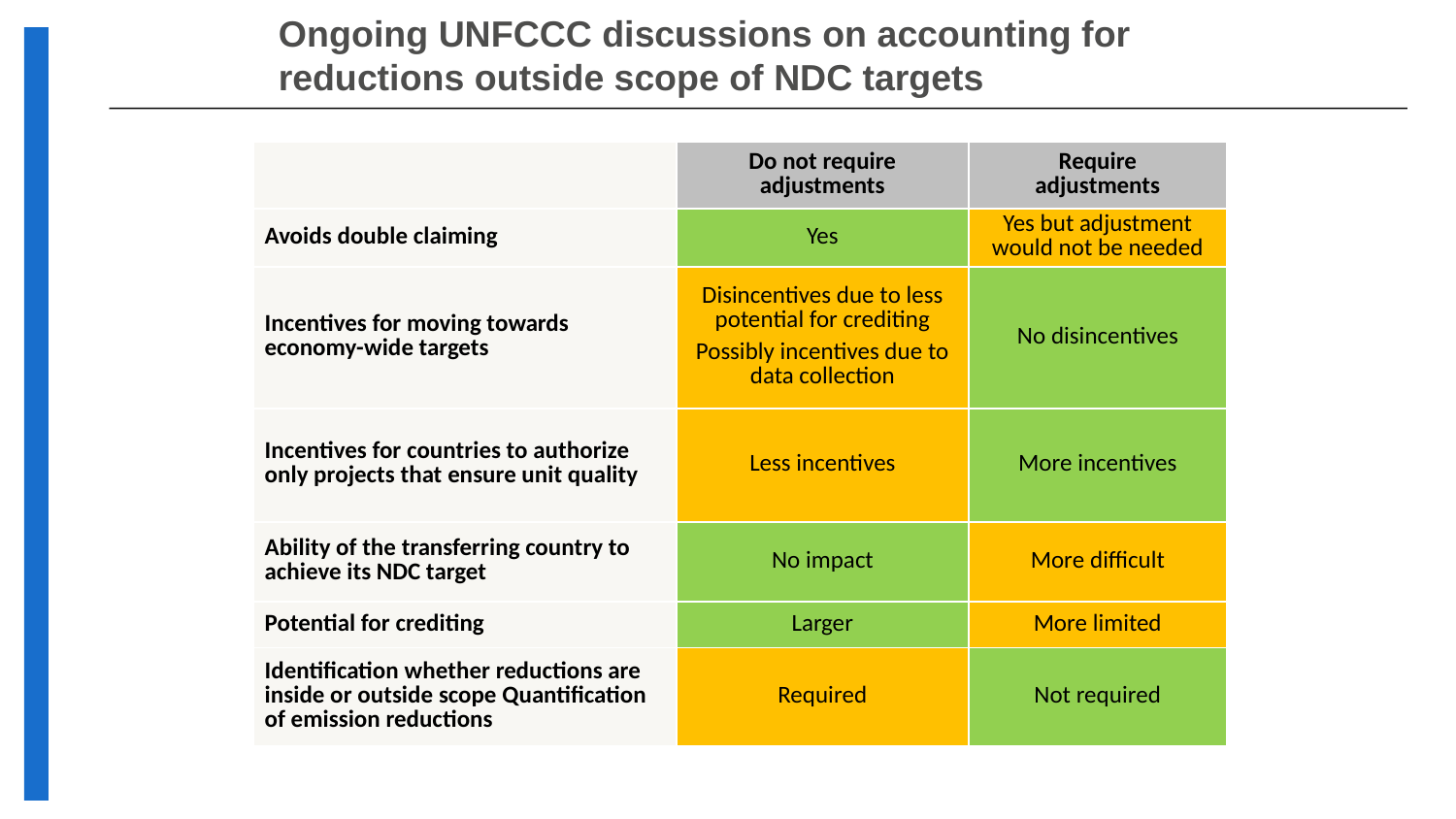

# Ongoing UNFCCC discussions on accounting for reductions outside scope of NDC targets
|  | Do not require adjustments | Require adjustments |
| --- | --- | --- |
| Avoids double claiming | Yes | Yes but adjustment would not be needed |
| Incentives for moving towards economy-wide targets | Disincentives due to less potential for crediting Possibly incentives due to data collection | No disincentives |
| Incentives for countries to authorize only projects that ensure unit quality | Less incentives | More incentives |
| Ability of the transferring country to achieve its NDC target | No impact | More difficult |
| Potential for crediting | Larger | More limited |
| Identification whether reductions are inside or outside scope Quantification of emission reductions | Required | Not required |